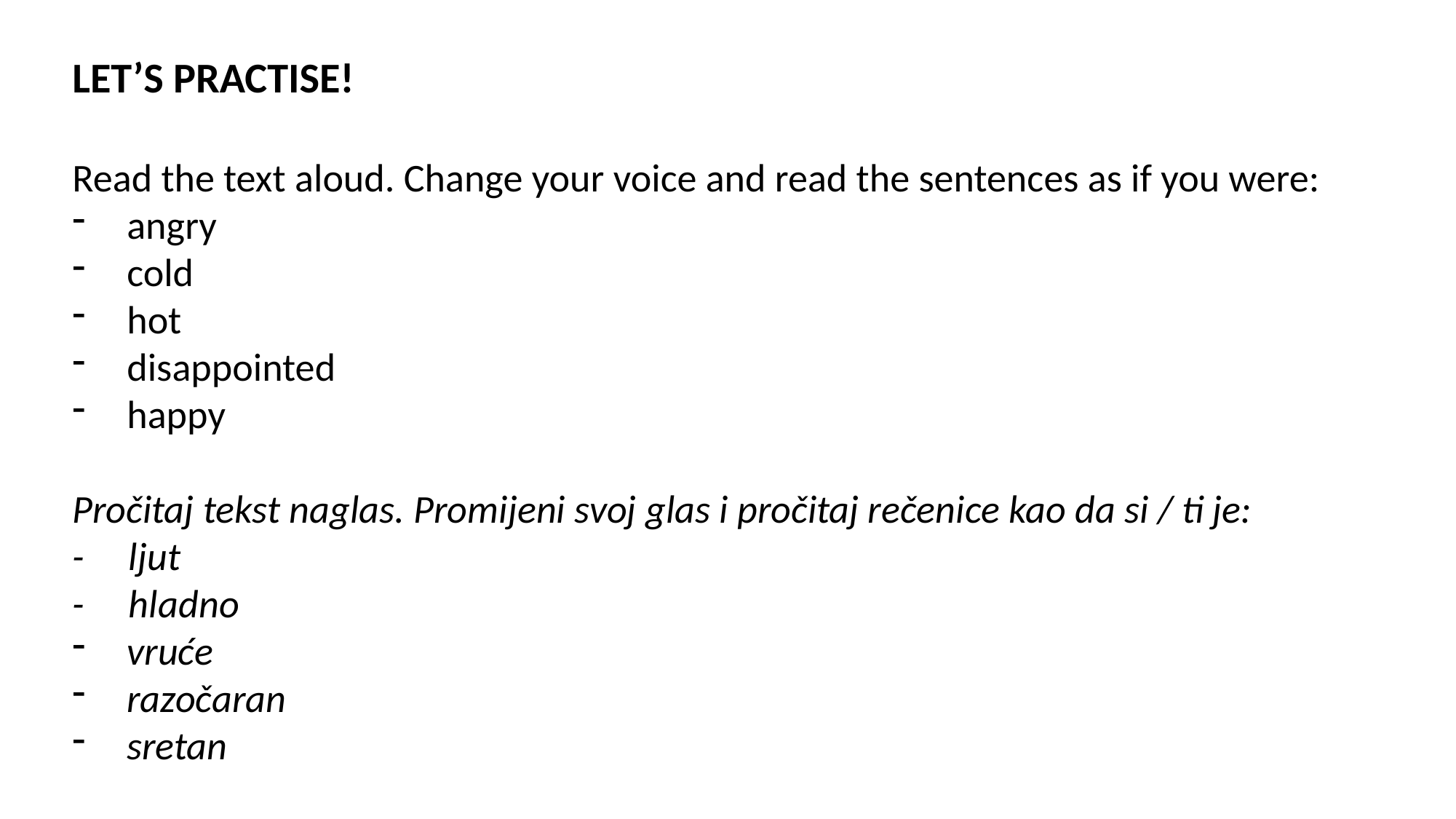

LET’S PRACTISE!

Read the text aloud. Change your voice and read the sentences as if you were:
angry
cold
hot
disappointed
happy

Pročitaj tekst naglas. Promijeni svoj glas i pročitaj rečenice kao da si / ti je:
-     ljut
-     hladno
vruće
razočaran
sretan